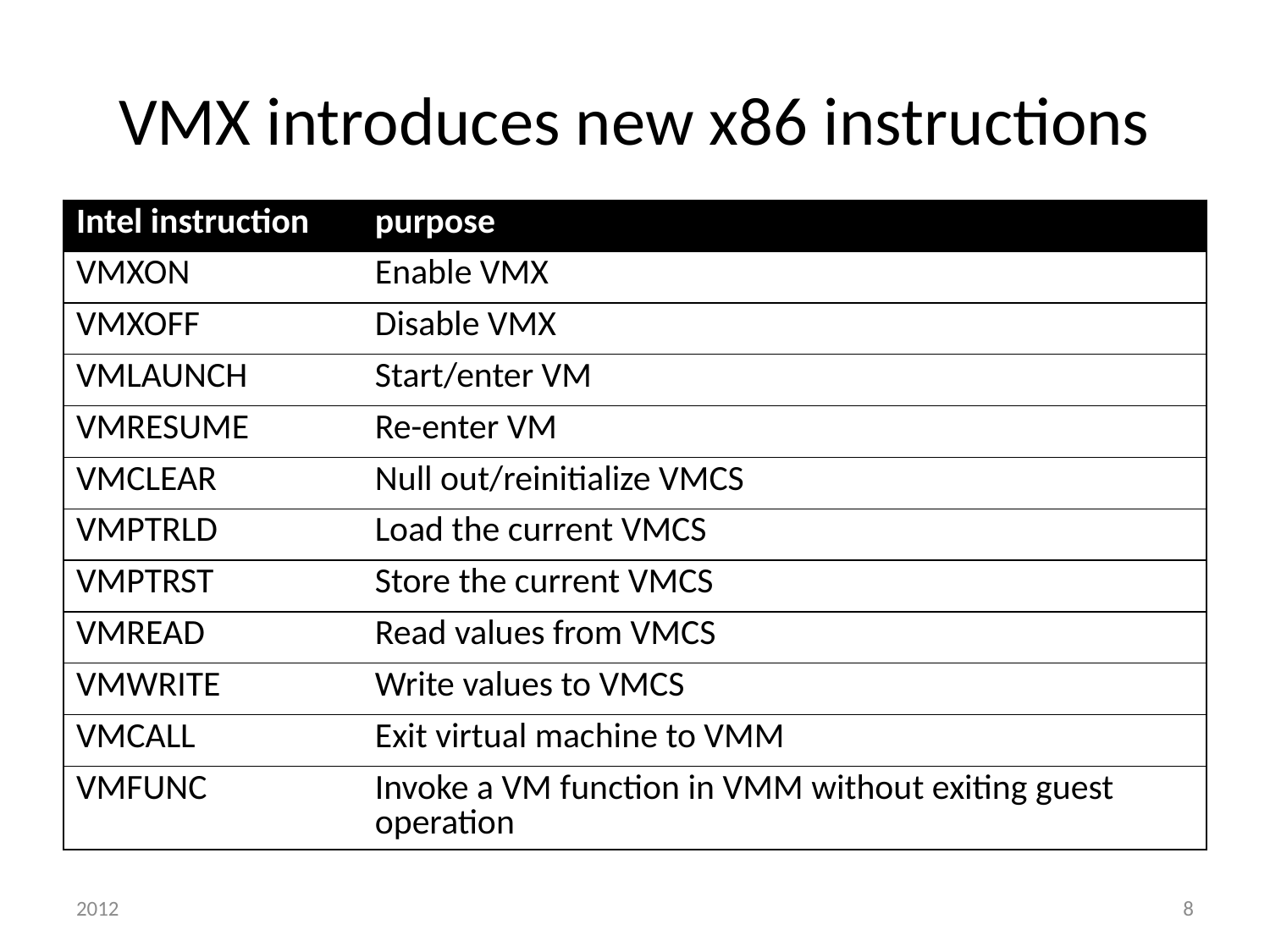

# VMX introduces new x86 instructions
| Intel instruction | purpose |
| --- | --- |
| VMXON | Enable VMX |
| VMXOFF | Disable VMX |
| VMLAUNCH | Start/enter VM |
| VMRESUME | Re-enter VM |
| VMCLEAR | Null out/reinitialize VMCS |
| VMPTRLD | Load the current VMCS |
| VMPTRST | Store the current VMCS |
| VMREAD | Read values from VMCS |
| VMWRITE | Write values to VMCS |
| VMCALL | Exit virtual machine to VMM |
| VMFUNC | Invoke a VM function in VMM without exiting guest operation |
2012

8